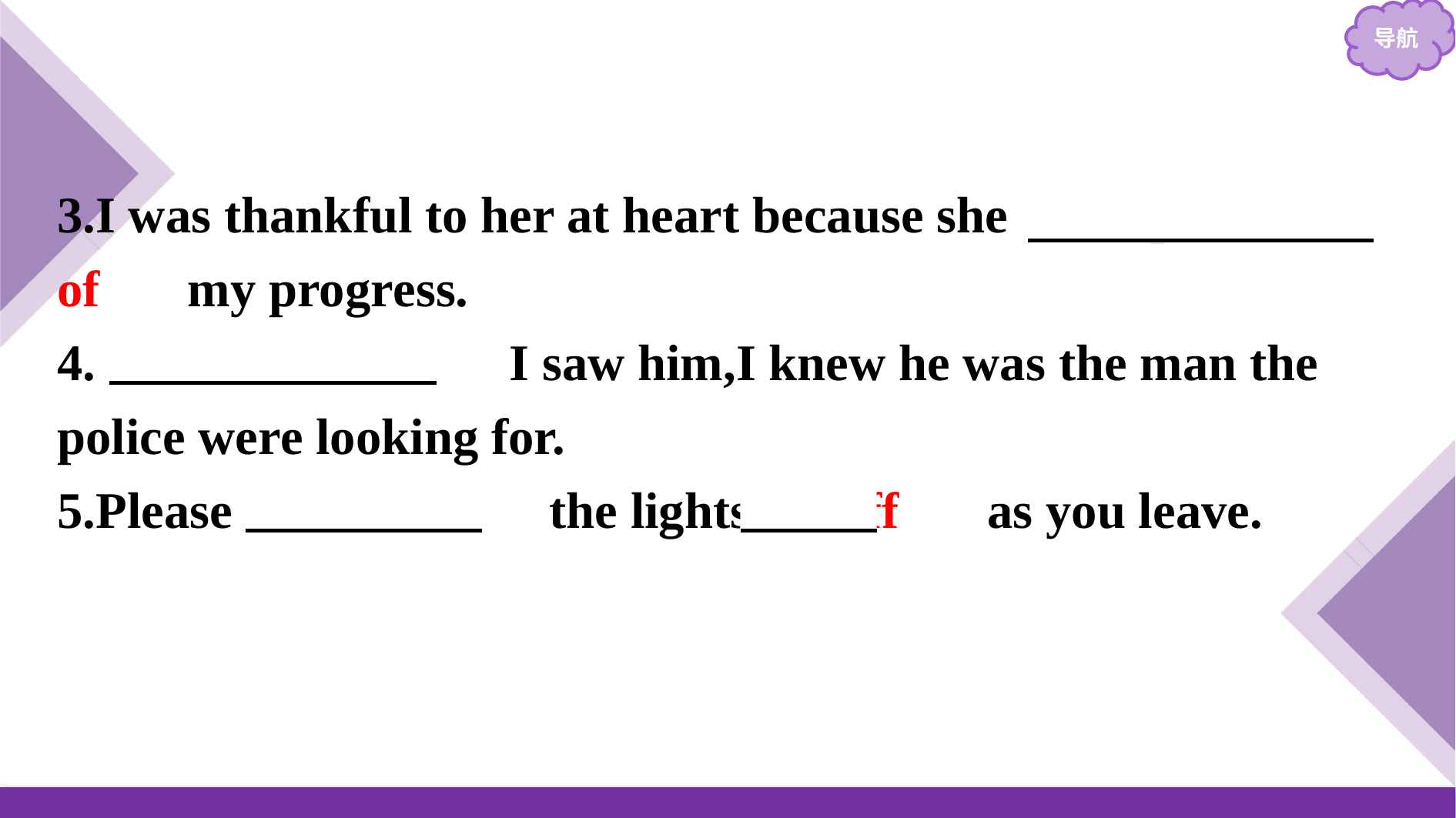

3.I was thankful to her at heart because she 　kept track of　 my progress.
4.　The instant　 I saw him,I knew he was the man the police were looking for.
5.Please 　switch　 the lights 　off　 as you leave.